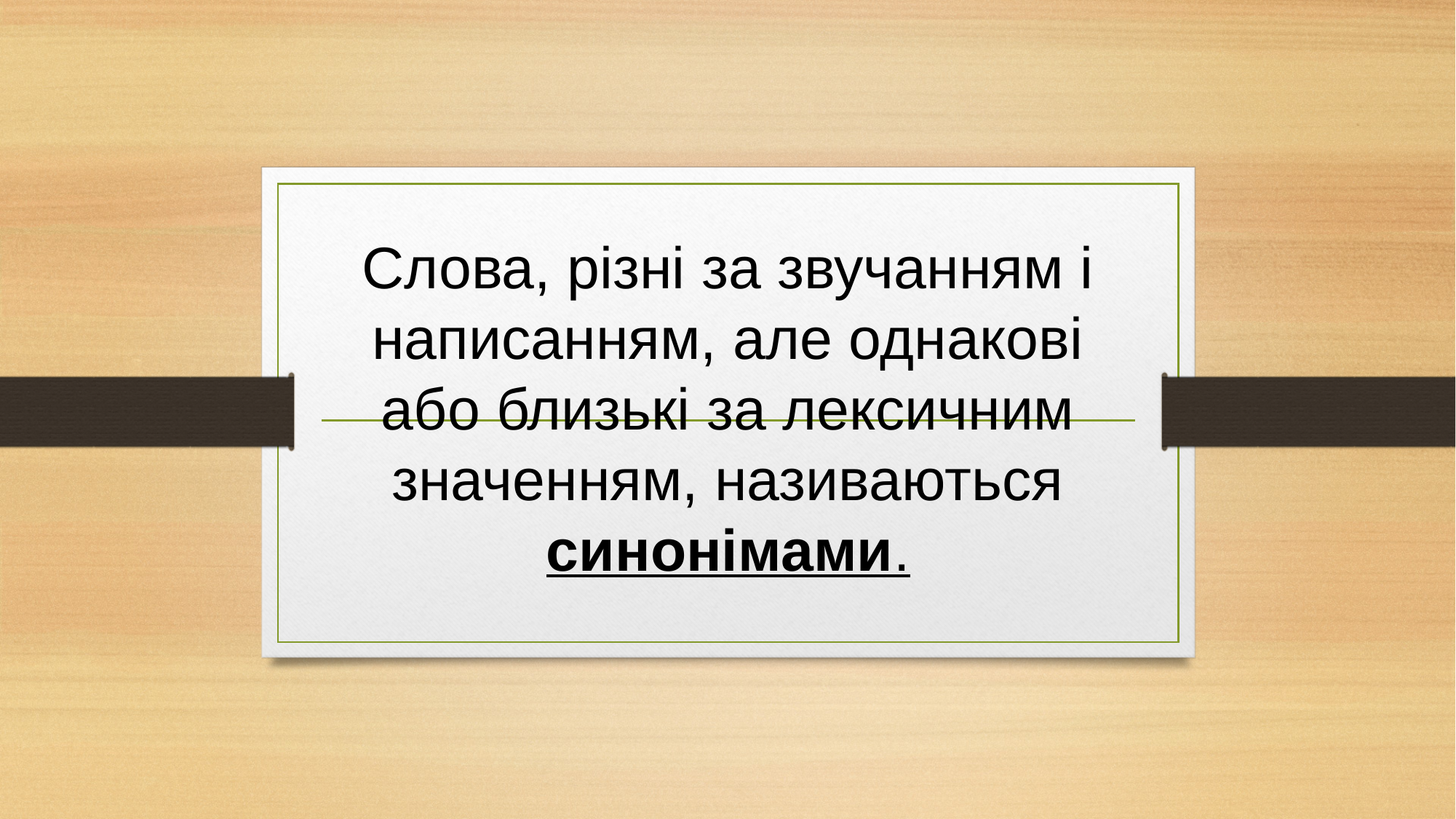

Слова, різні за звучанням і написанням, але однакові або близькі за лексичним значенням, називаються синонімами.